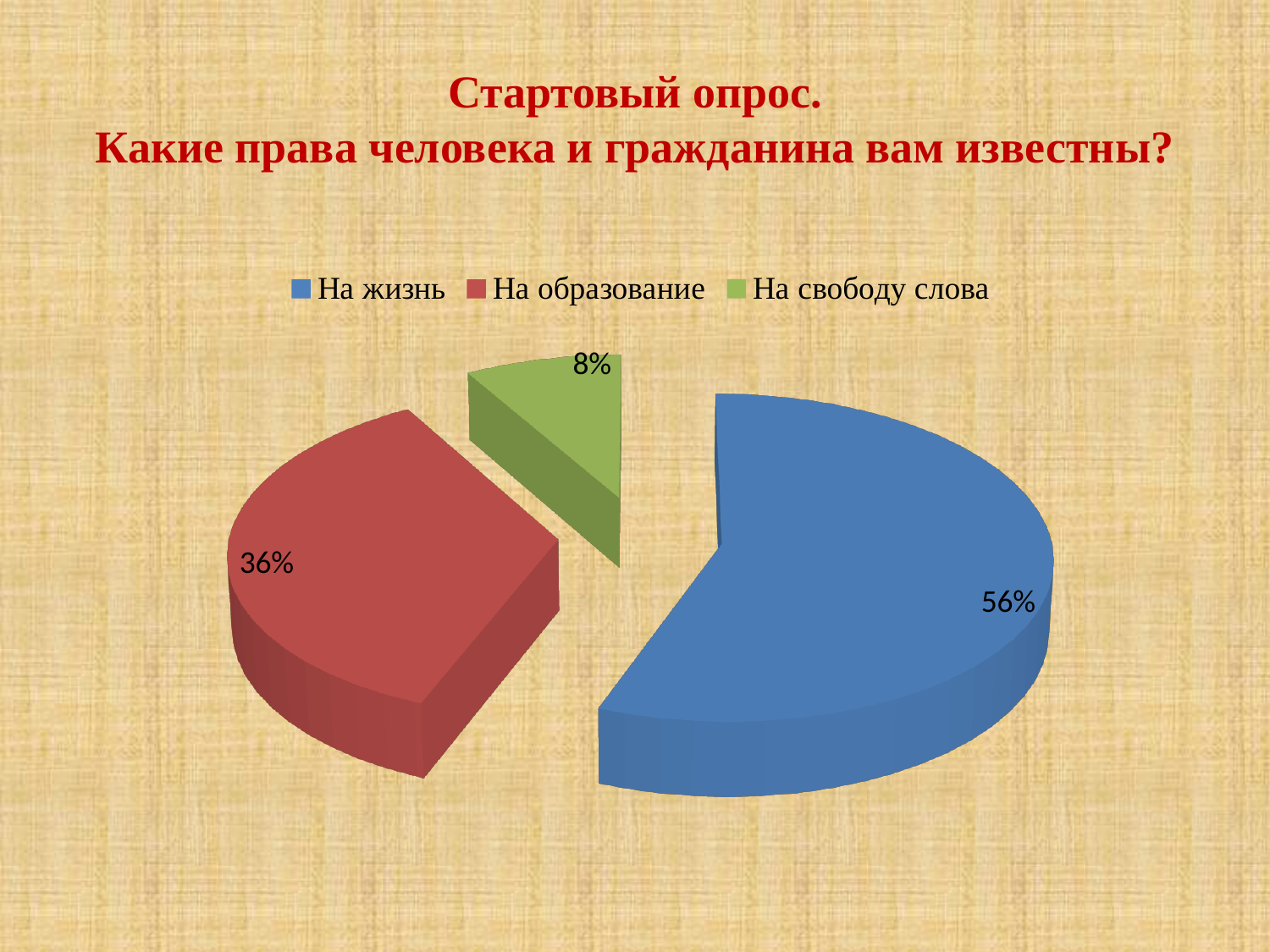

# Стартовый опрос. Какие права человека и гражданина вам известны?

[unsupported chart]